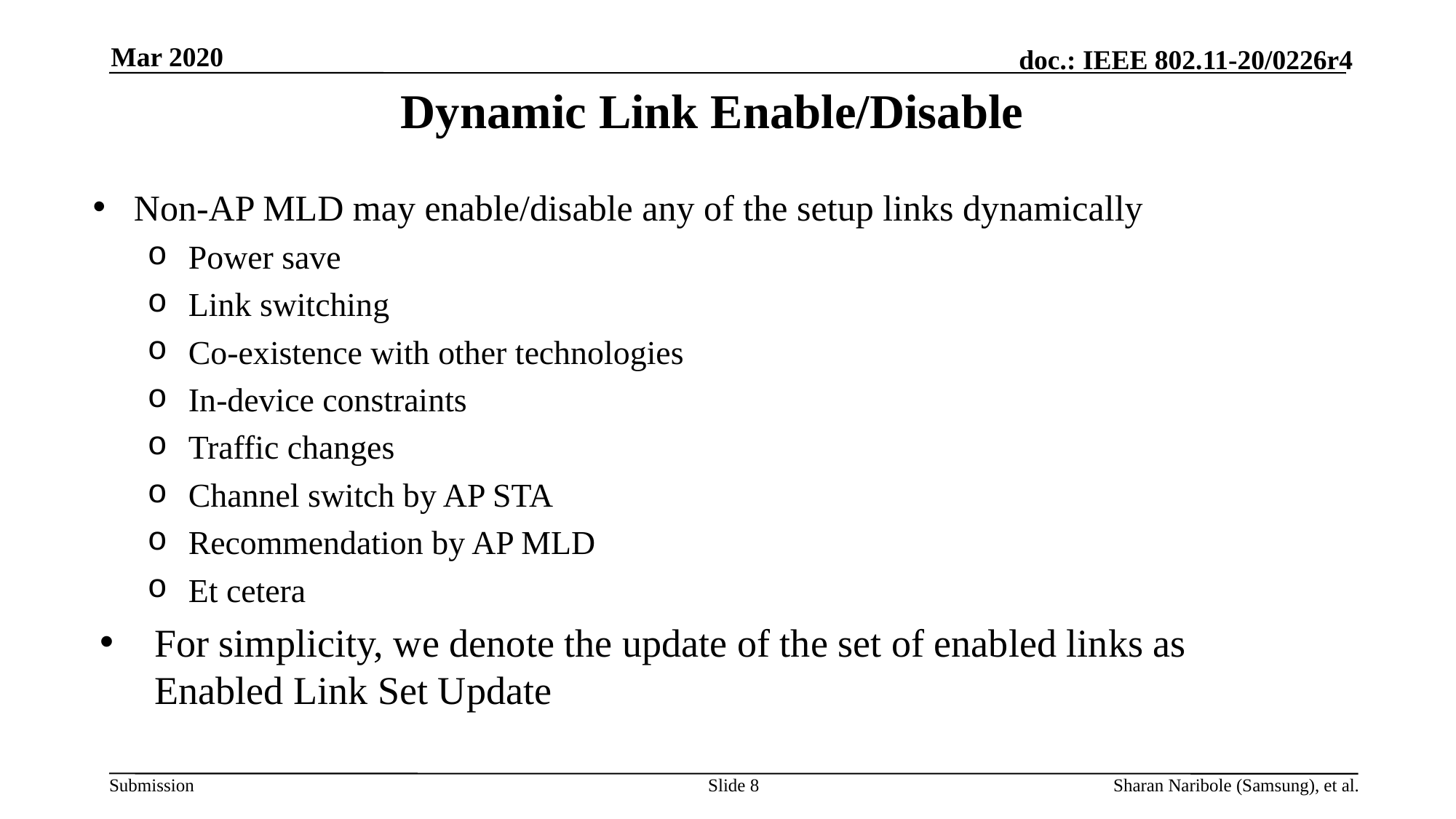

Mar 2020
# Dynamic Link Enable/Disable
Non-AP MLD may enable/disable any of the setup links dynamically
Power save
Link switching
Co-existence with other technologies
In-device constraints
Traffic changes
Channel switch by AP STA
Recommendation by AP MLD
Et cetera
For simplicity, we denote the update of the set of enabled links as Enabled Link Set Update
Slide 8
Sharan Naribole (Samsung), et al.